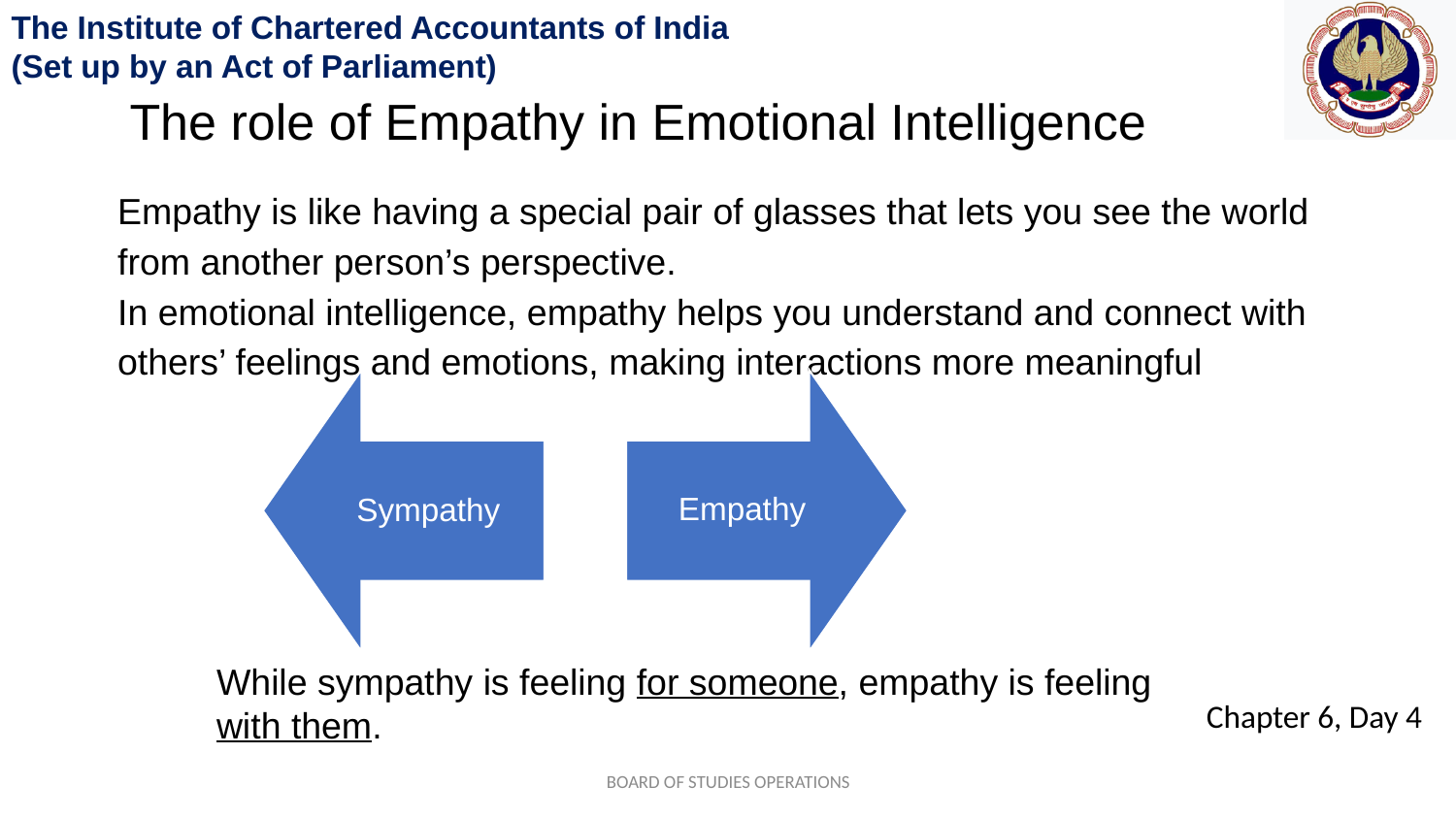

The role of Empathy in Emotional Intelligence
Empathy is like having a special pair of glasses that lets you see the world from another person’s perspective.
In emotional intelligence, empathy helps you understand and connect with others’ feelings and emotions, making interactions more meaningful
Sympathy
Empathy
While sympathy is feeling for someone, empathy is feeling with them.
BOARD OF STUDIES OPERATIONS